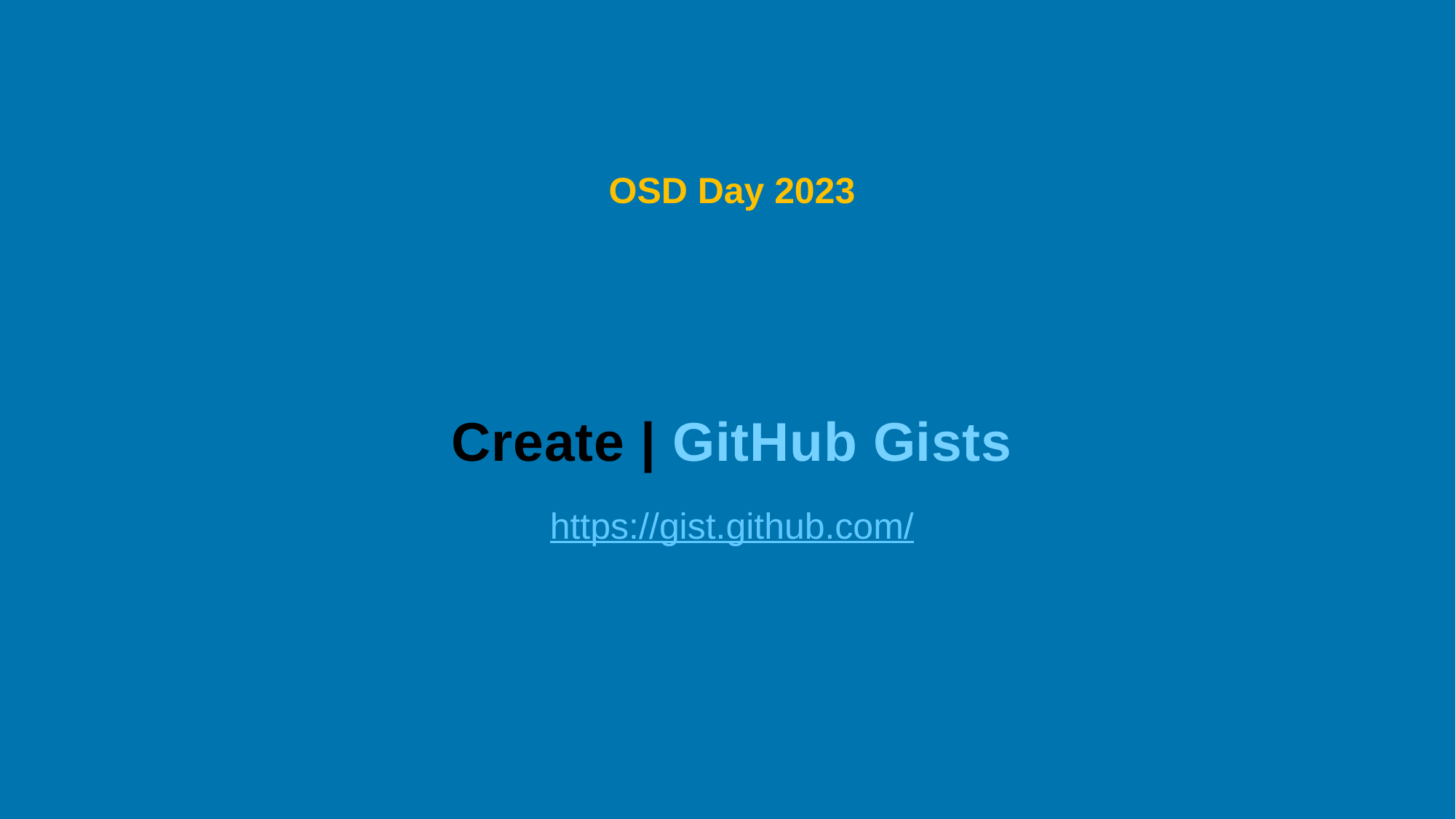

OSD Day 2023
# Create | GitHub Gists
https://gist.github.com/